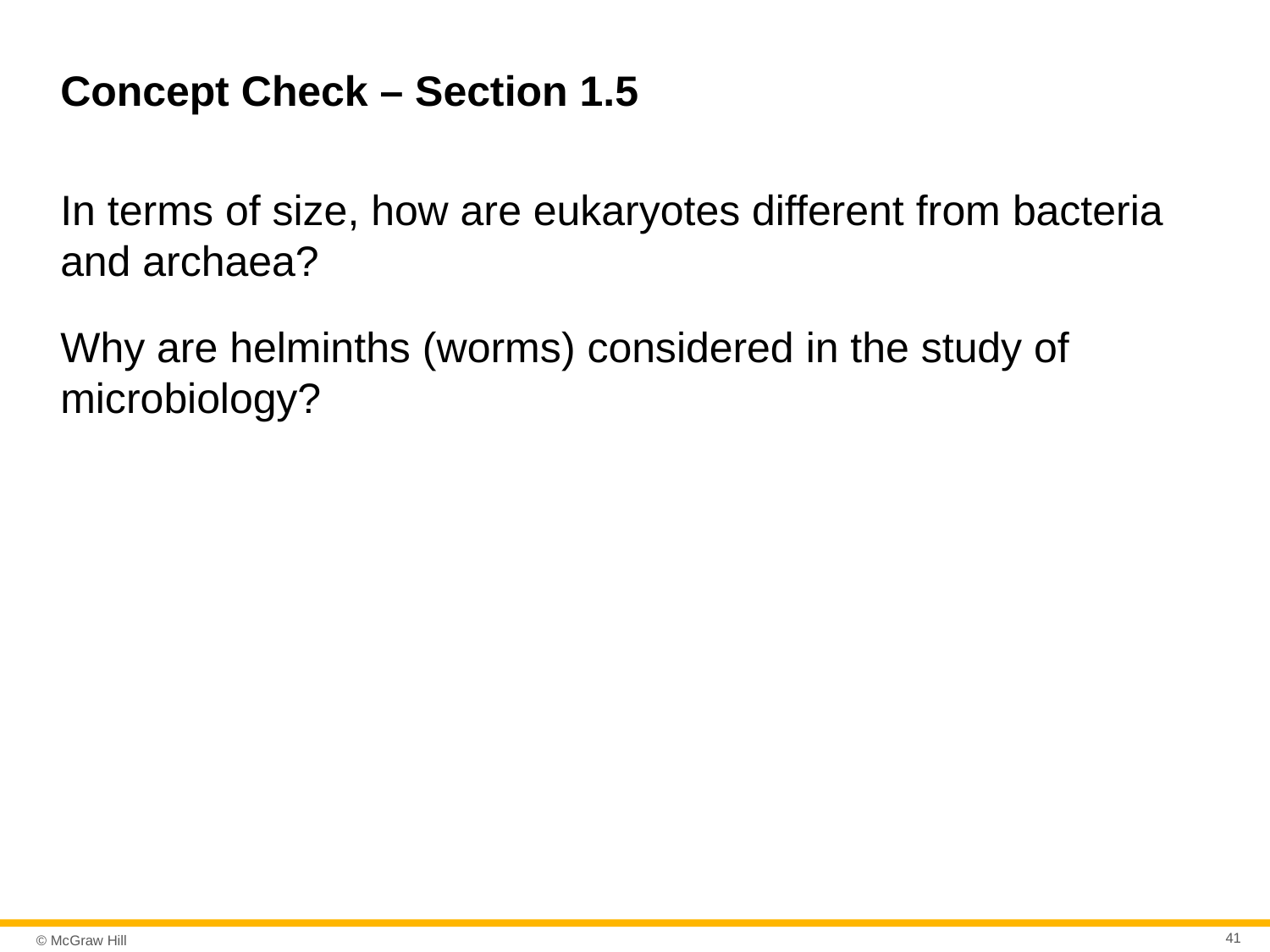

# Concept Check – Section 1.5
In terms of size, how are eukaryotes different from bacteria and archaea?
Why are helminths (worms) considered in the study of microbiology?